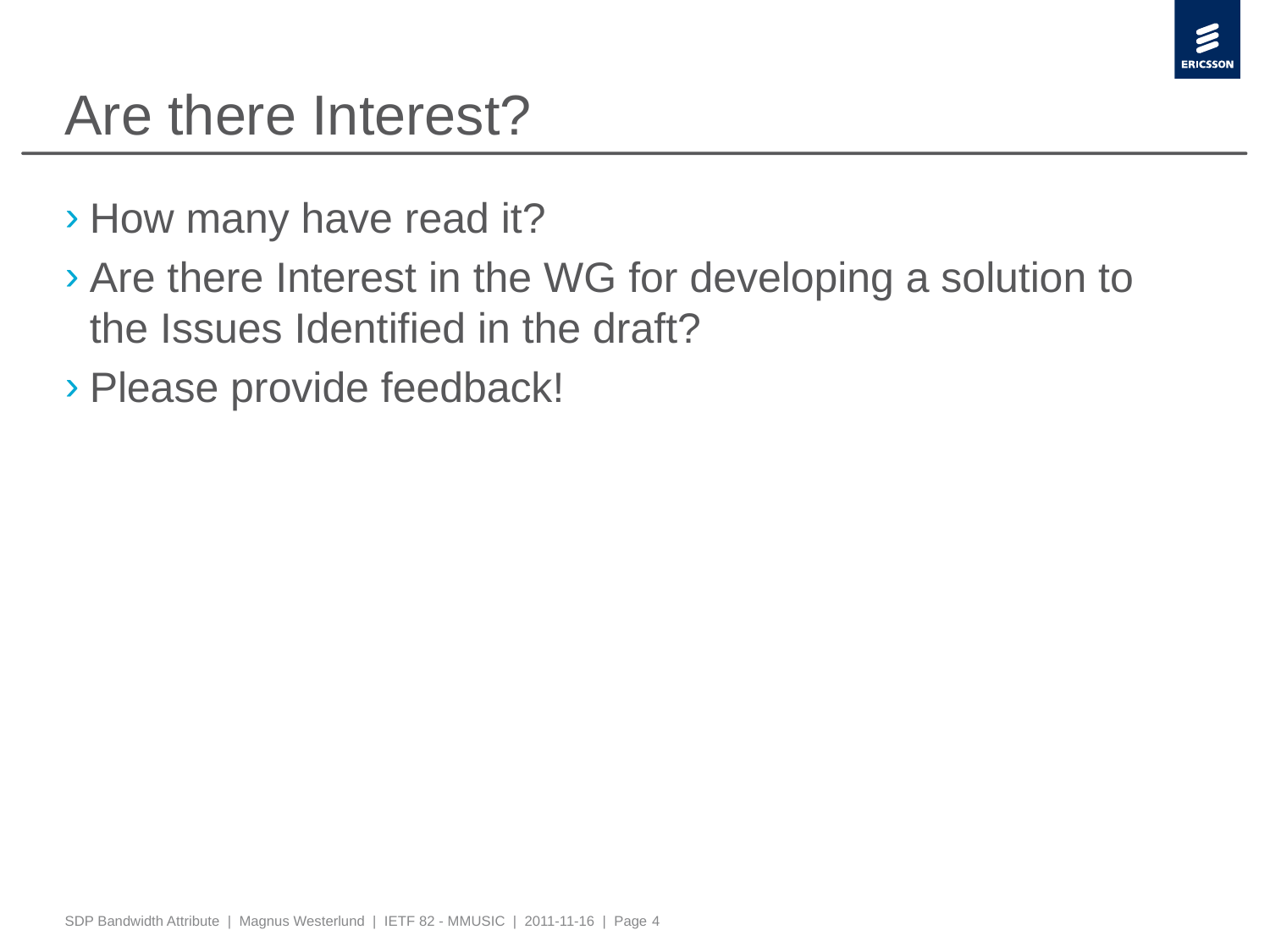

# Are there Interest?
How many have read it?
Are there Interest in the WG for developing a solution to the Issues Identified in the draft?
Please provide feedback!